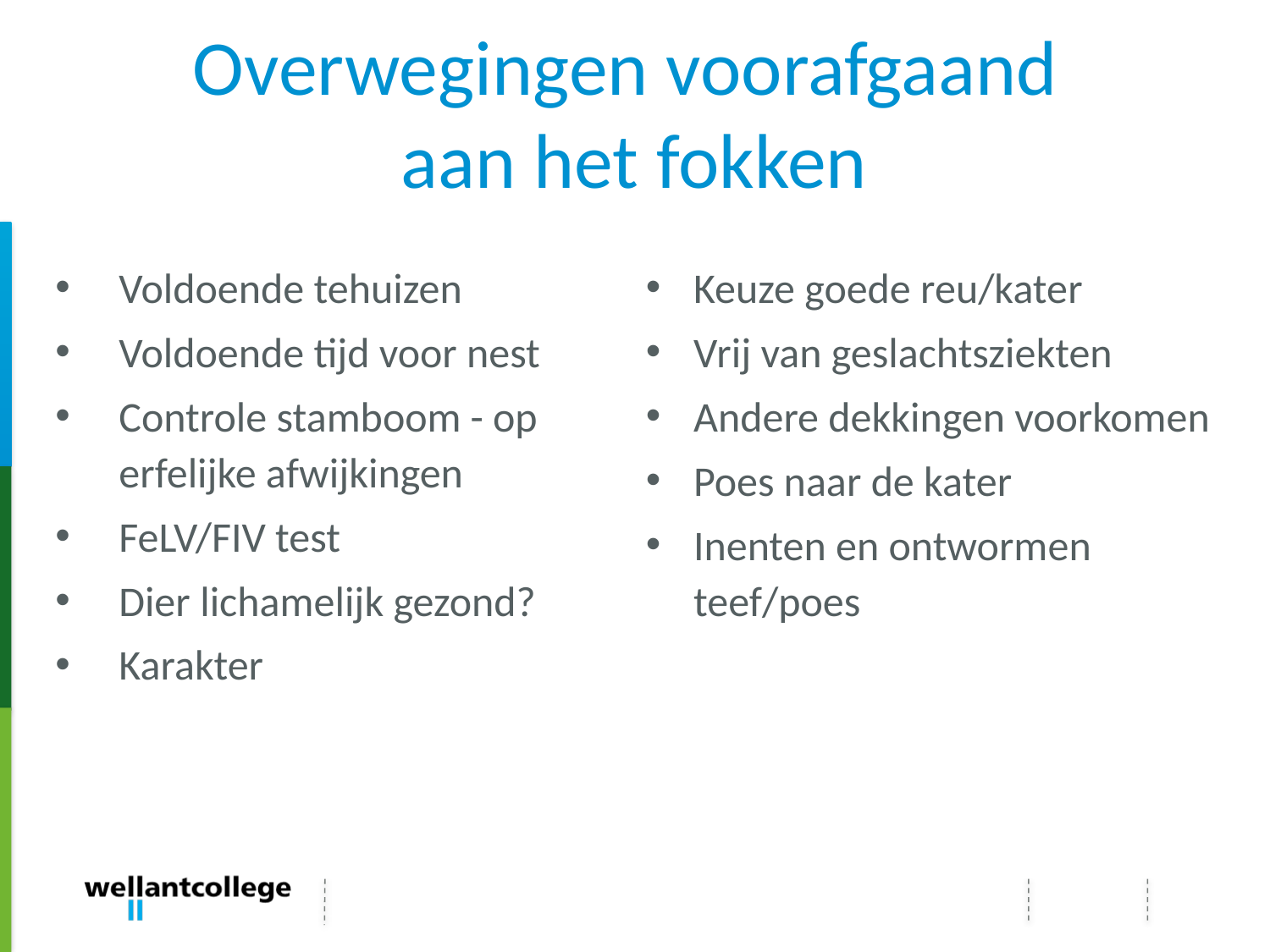

# Overwegingen voorafgaand aan het fokken
Voldoende tehuizen
Voldoende tijd voor nest
Controle stamboom - op erfelijke afwijkingen
FeLV/FIV test
Dier lichamelijk gezond?
Karakter

Keuze goede reu/kater
Vrij van geslachtsziekten
Andere dekkingen voorkomen
Poes naar de kater
Inenten en ontwormen teef/poes